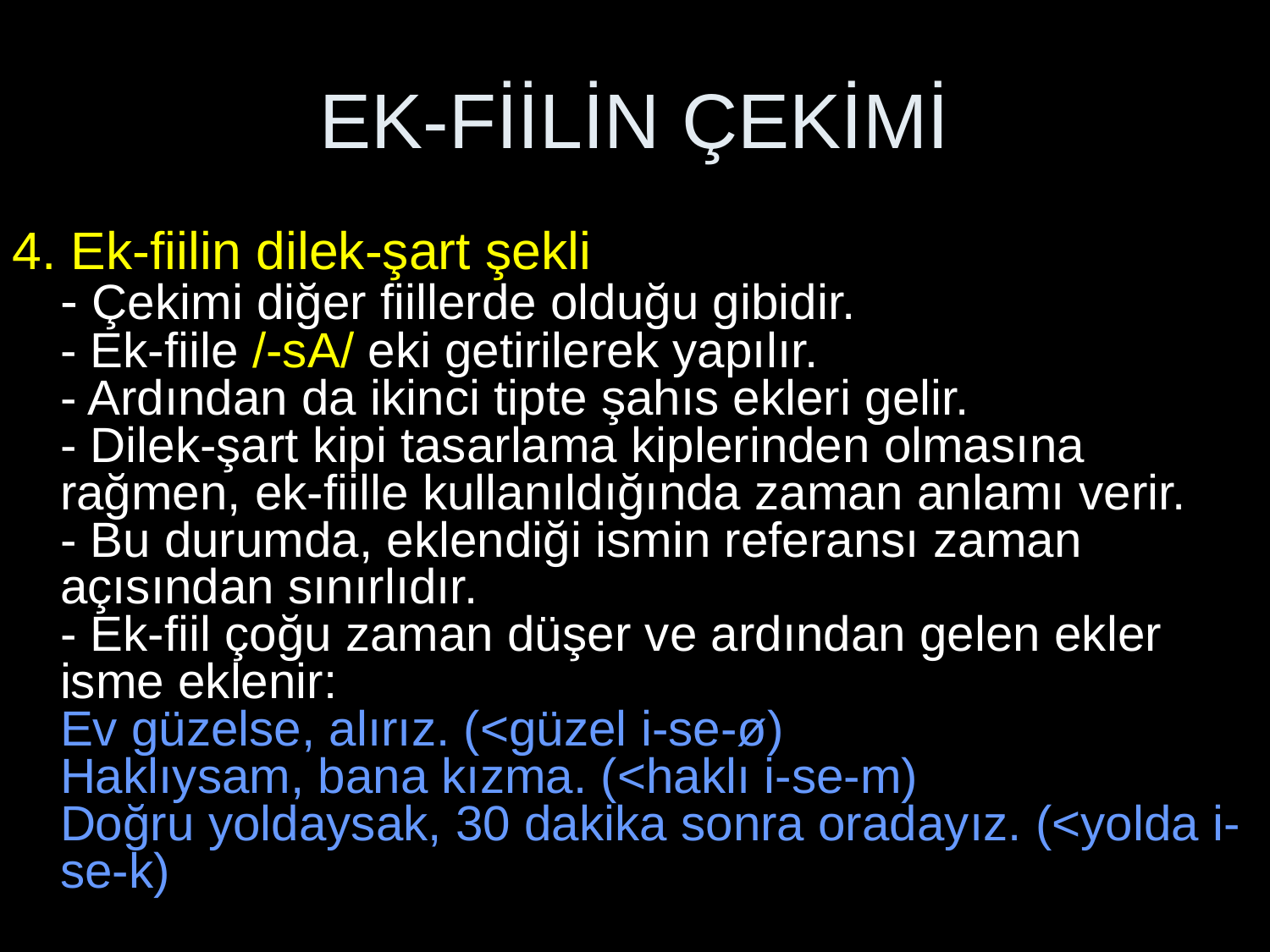

# EK-FİİLİN ÇEKİMİ
4. Ek-fiilin dilek-şart şekli
- Çekimi diğer fiillerde olduğu gibidir.
- Ek-fiile /-sA/ eki getirilerek yapılır.
- Ardından da ikinci tipte şahıs ekleri gelir.
- Dilek-şart kipi tasarlama kiplerinden olmasına rağmen, ek-fiille kullanıldığında zaman anlamı verir.
- Bu durumda, eklendiği ismin referansı zaman açısından sınırlıdır.
- Ek-fiil çoğu zaman düşer ve ardından gelen ekler isme eklenir:
Ev güzelse, alırız. (<güzel i-se-ø)
Haklıysam, bana kızma. (<haklı i-se-m)
Doğru yoldaysak, 30 dakika sonra oradayız. (<yolda i-se-k)